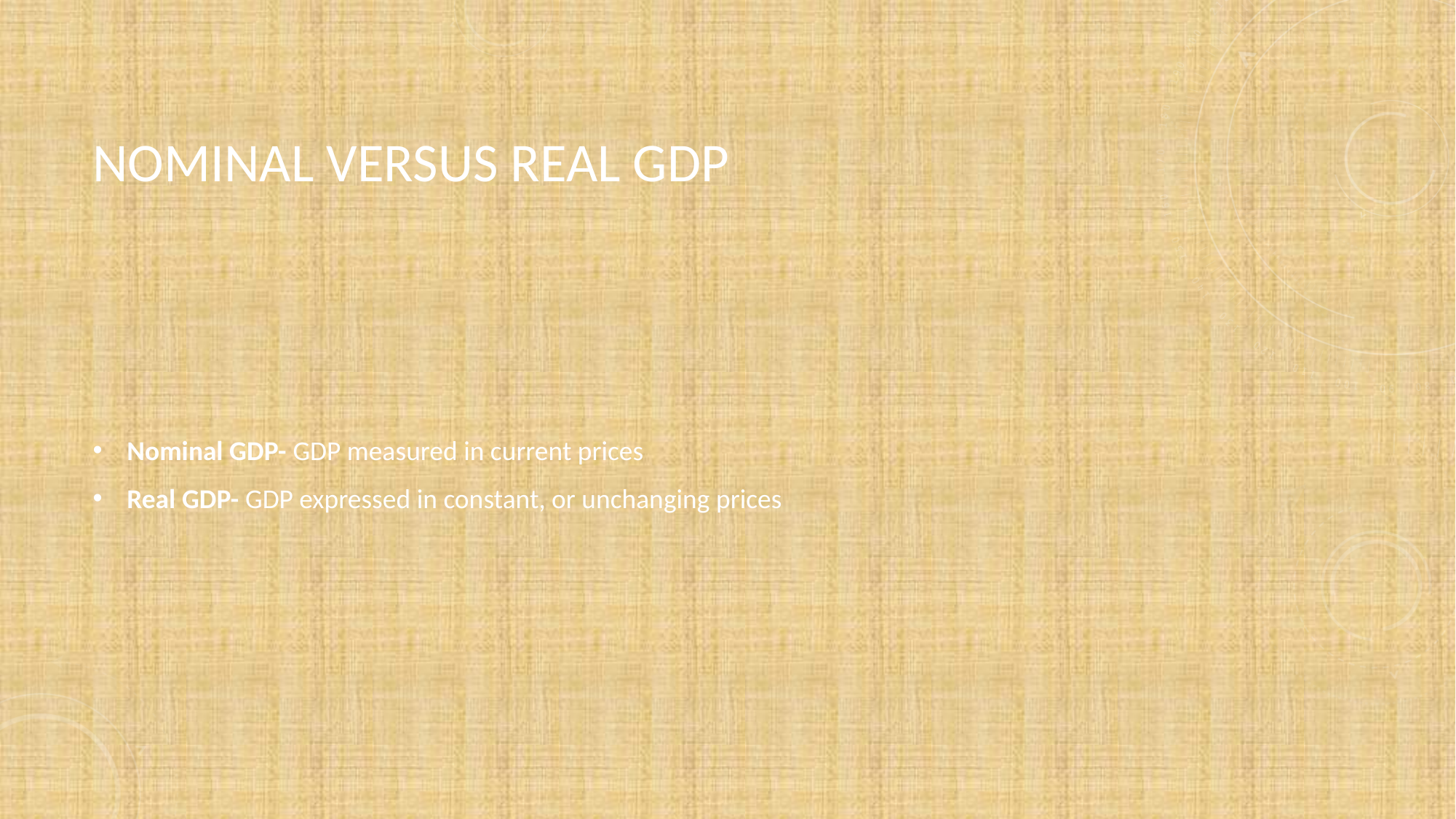

# Nominal Versus Real GDP
Nominal GDP- GDP measured in current prices
Real GDP- GDP expressed in constant, or unchanging prices